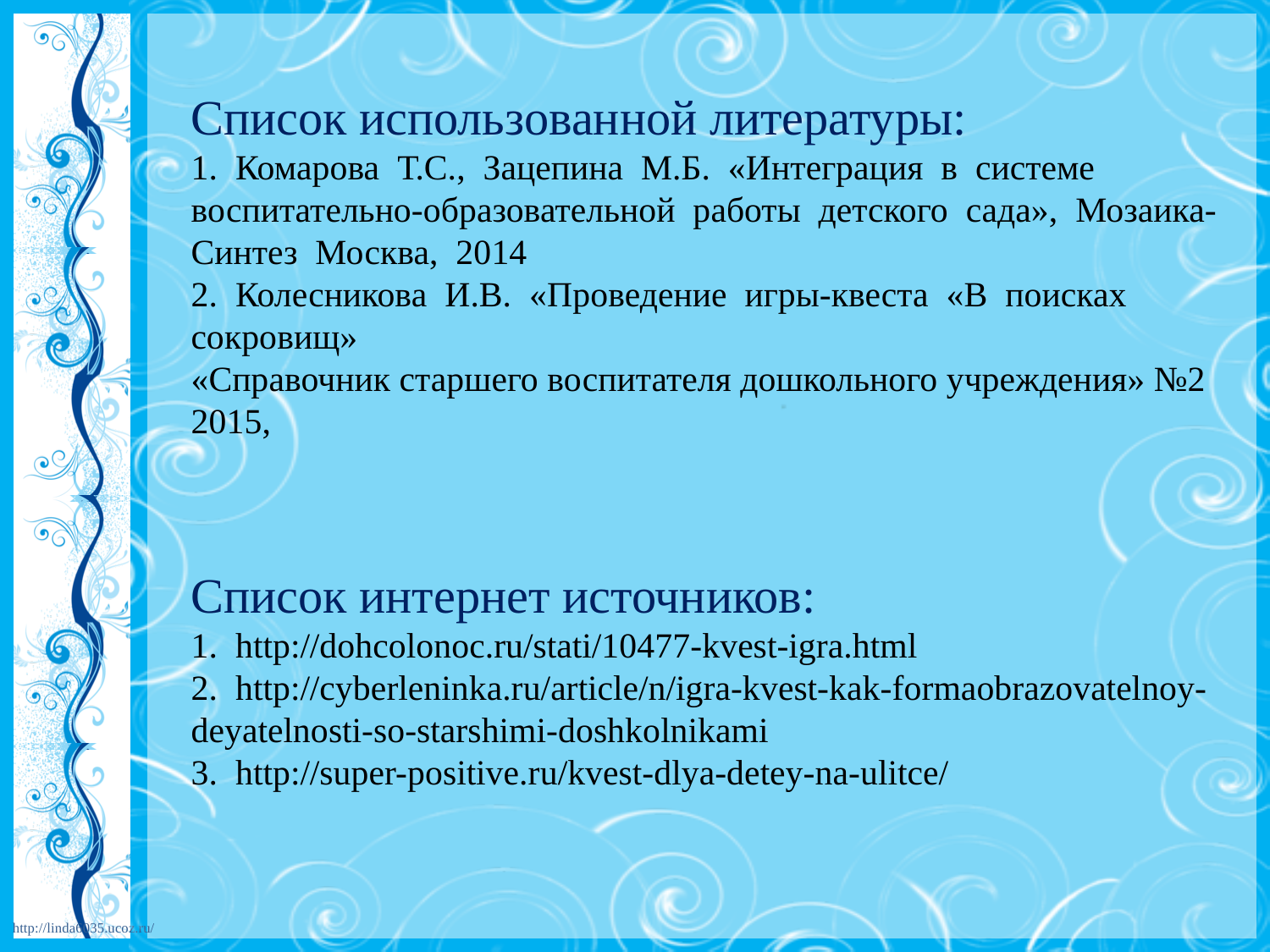

Список использованной литературы:
1.  Комарова  Т.С.,  Зацепина  М.Б.  «Интеграция  в  системе  воспитательно-образовательной  работы  детского  сада»,  Мозаика-Синтез  Москва,  2014
2.  Колесникова  И.В.  «Проведение  игры-квеста  «В  поисках  сокровищ»
«Справочник старшего воспитателя дошкольного учреждения» №2 2015,

Список интернет источников:
1.  http://dohcolonoc.ru/stati/10477-kvest-igra.html
2.  http://cyberleninka.ru/article/n/igra-kvest-kak-formaobrazovatelnoy-deyatelnosti-so-starshimi-doshkolnikami
3.  http://super-positive.ru/kvest-dlya-detey-na-ulitce/